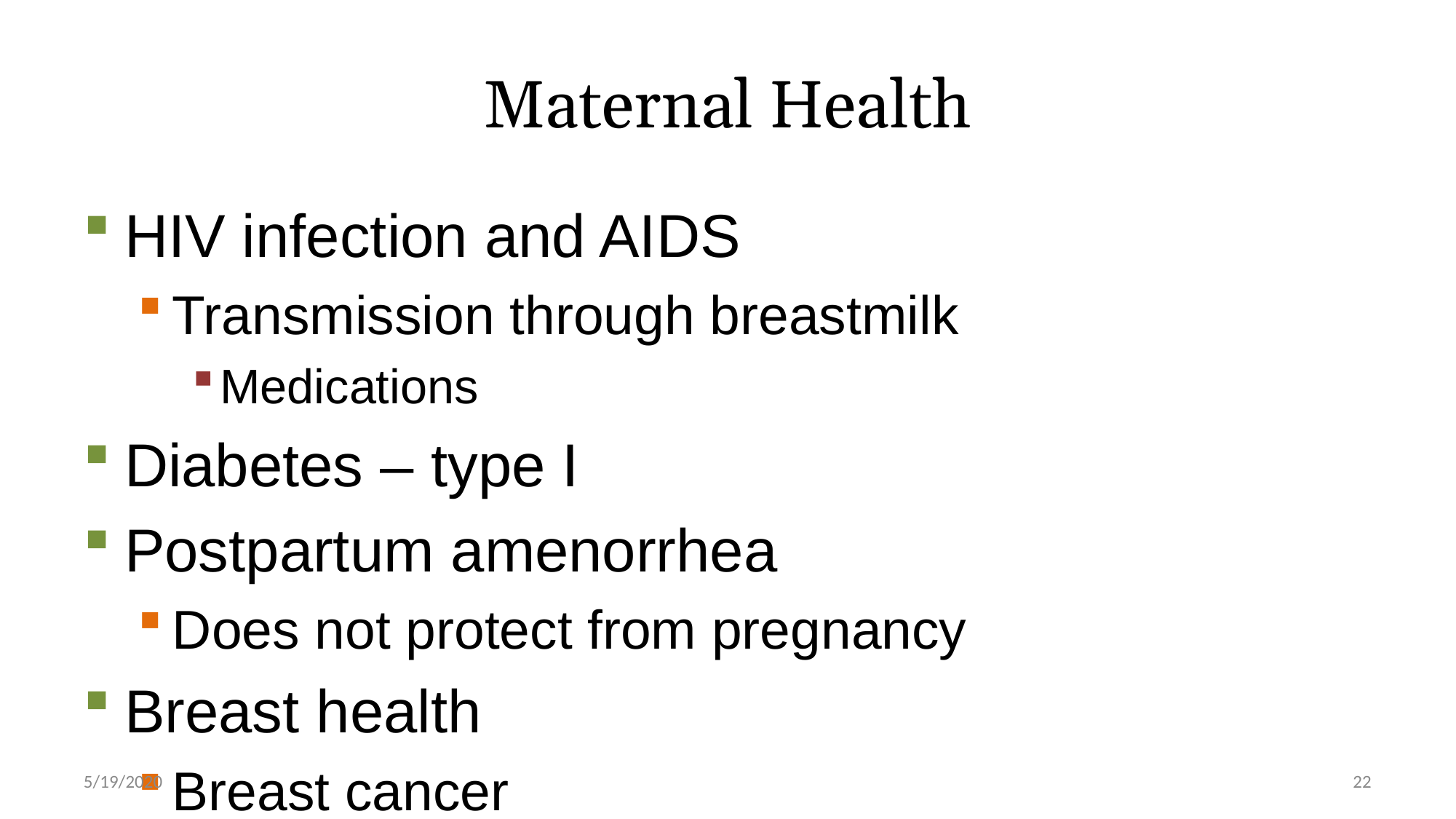

# Maternal Health
HIV infection and AIDS
Transmission through breastmilk
Medications
Diabetes – type I
Postpartum amenorrhea
Does not protect from pregnancy
Breast health
Breast cancer
5/19/2020
22